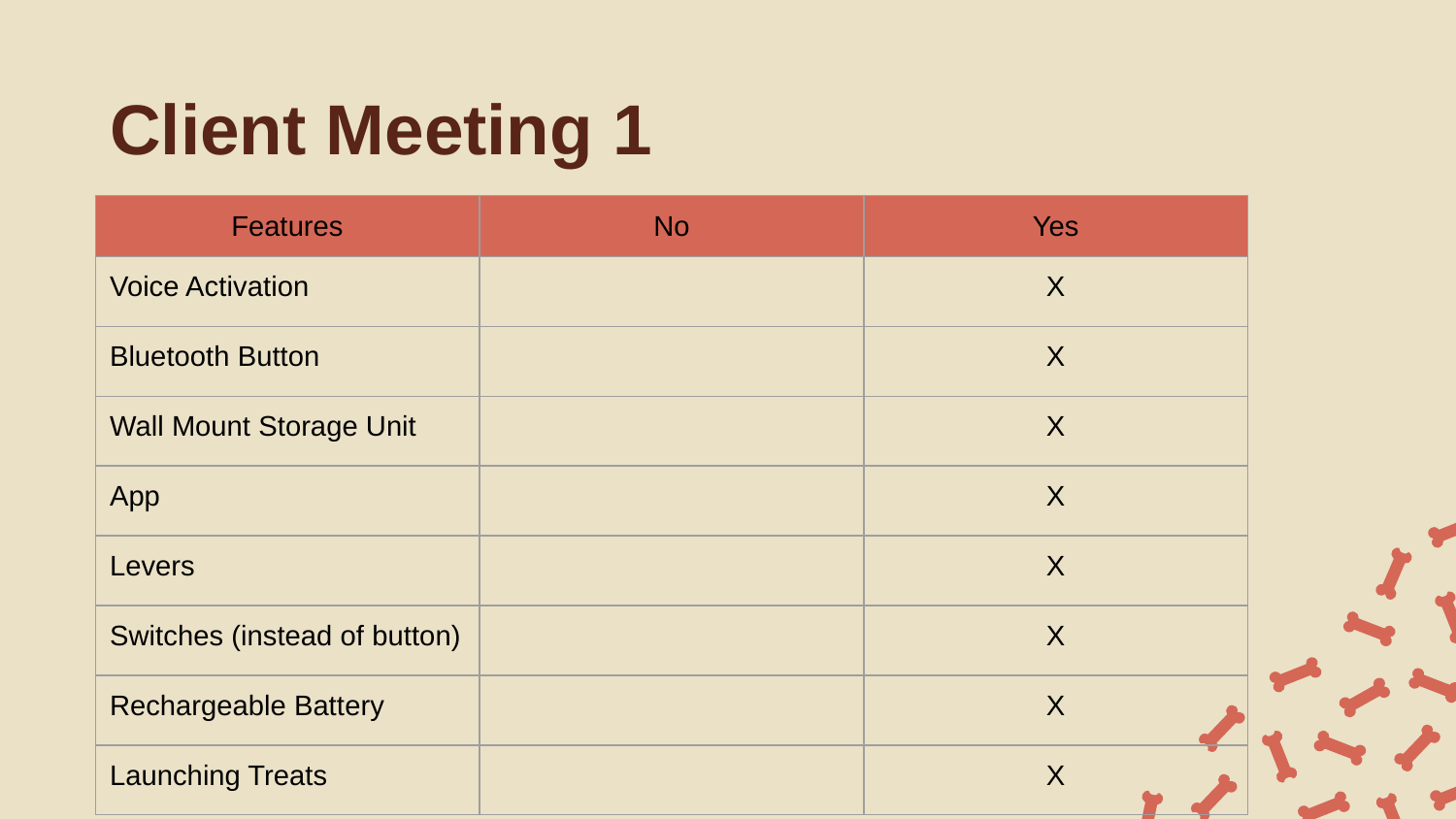

# Client Meeting 1
| Features | No | Yes |
| --- | --- | --- |
| Voice Activation |  | X |
| Bluetooth Button |  | X |
| Wall Mount Storage Unit |  | X |
| App |  | X |
| Levers |  | X |
| Switches (instead of button) |  | X |
| Rechargeable Battery |  | X |
| Launching Treats |  | X |